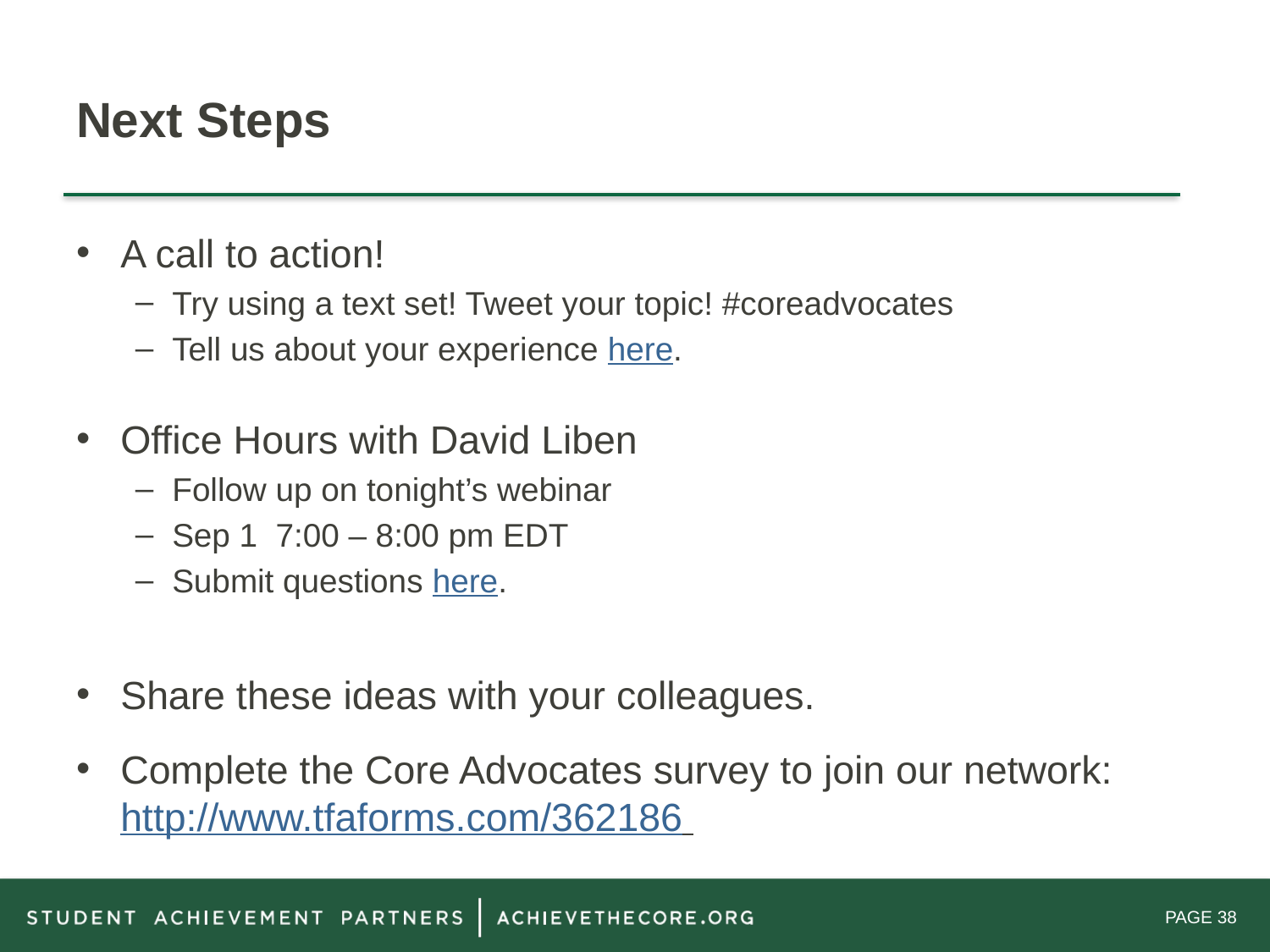

# Next Steps
A call to action!
Try using a text set! Tweet your topic! #coreadvocates
Tell us about your experience here.
Office Hours with David Liben
Follow up on tonight’s webinar
Sep 1  7:00 – 8:00 pm EDT
Submit questions here.

Share these ideas with your colleagues.
Complete the Core Advocates survey to join our network: http://www.tfaforms.com/362186